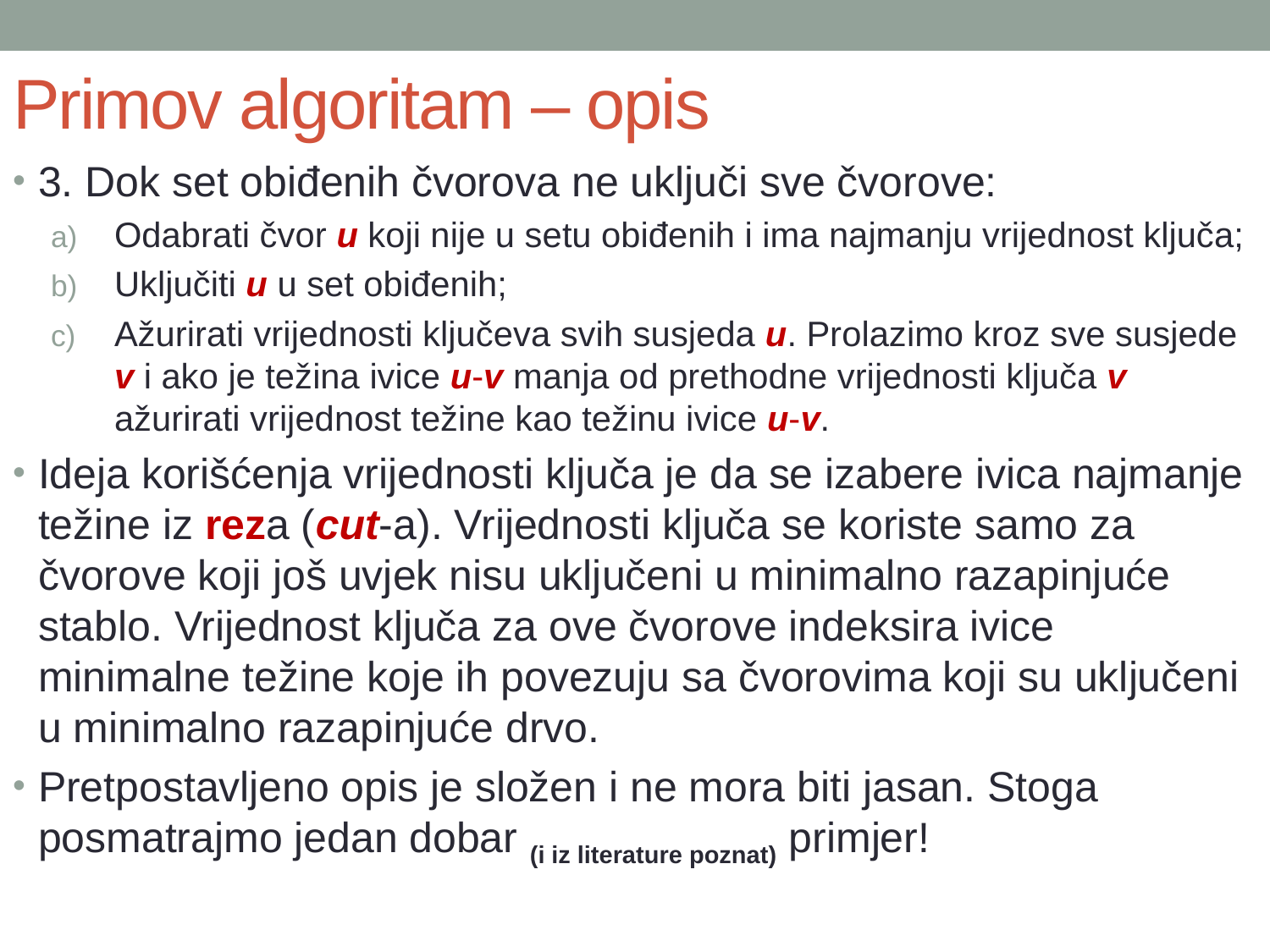

# Primov algoritam – opis
3. Dok set obiđenih čvorova ne uključi sve čvorove:
Odabrati čvor u koji nije u setu obiđenih i ima najmanju vrijednost ključa;
Uključiti u u set obiđenih;
Ažurirati vrijednosti ključeva svih susjeda u. Prolazimo kroz sve susjede v i ako je težina ivice u-v manja od prethodne vrijednosti ključa v ažurirati vrijednost težine kao težinu ivice u-v.
Ideja korišćenja vrijednosti ključa je da se izabere ivica najmanje težine iz reza (cut-a). Vrijednosti ključa se koriste samo za čvorove koji još uvjek nisu uključeni u minimalno razapinjuće stablo. Vrijednost ključa za ove čvorove indeksira ivice minimalne težine koje ih povezuju sa čvorovima koji su uključeni u minimalno razapinjuće drvo.
Pretpostavljeno opis je složen i ne mora biti jasan. Stoga posmatrajmo jedan dobar (i iz literature poznat) primjer!